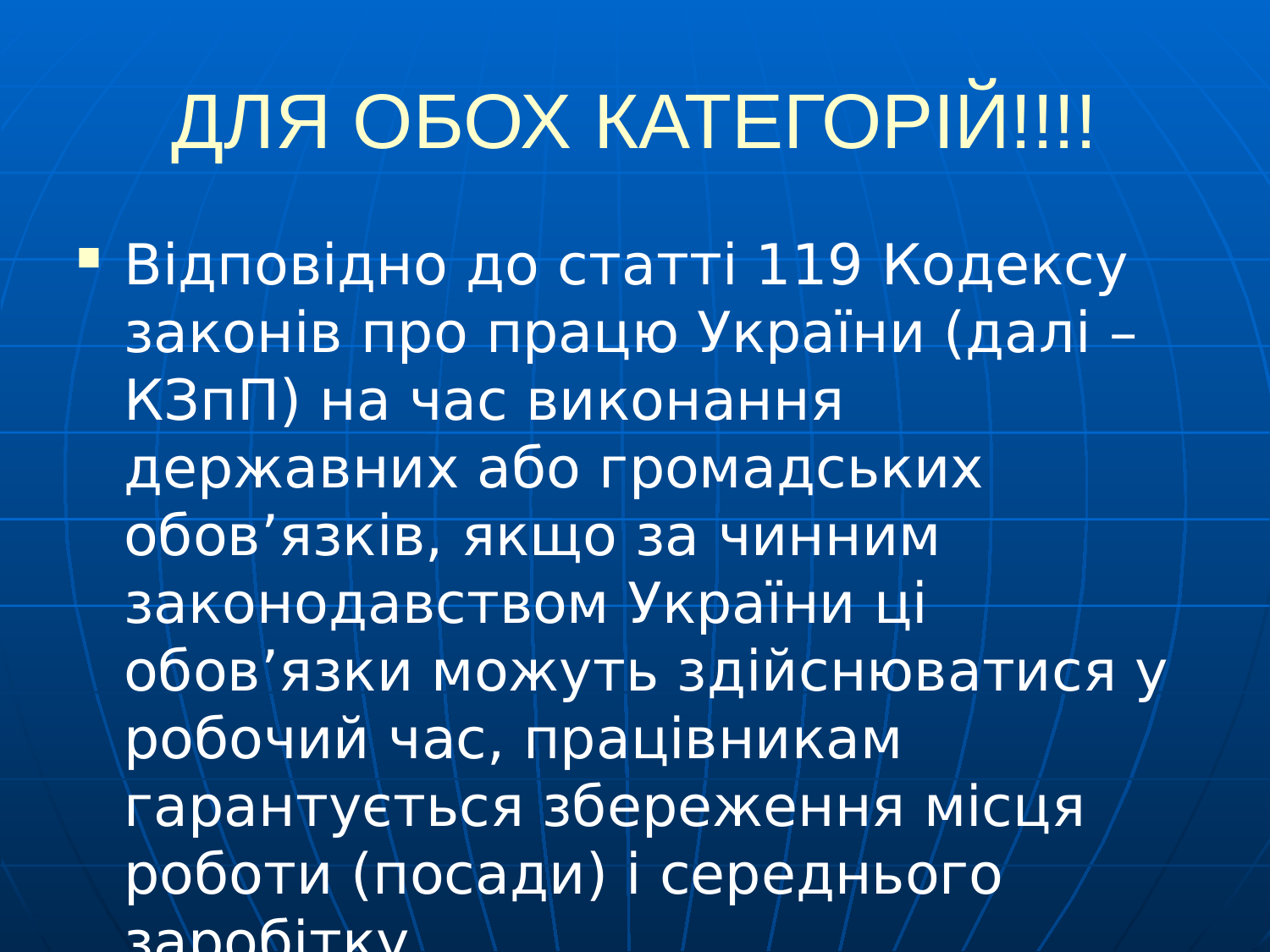

# ДЛЯ ОБОХ КАТЕГОРІЙ!!!!
Відповідно до статті 119 Кодексу законів про працю України (далі – КЗпП) на час виконання державних або громадських обов’язків, якщо за чинним законодавством України ці обов’язки можуть здійснюватися у робочий час, працівникам гарантується збереження місця роботи (посади) і середнього заробітку.